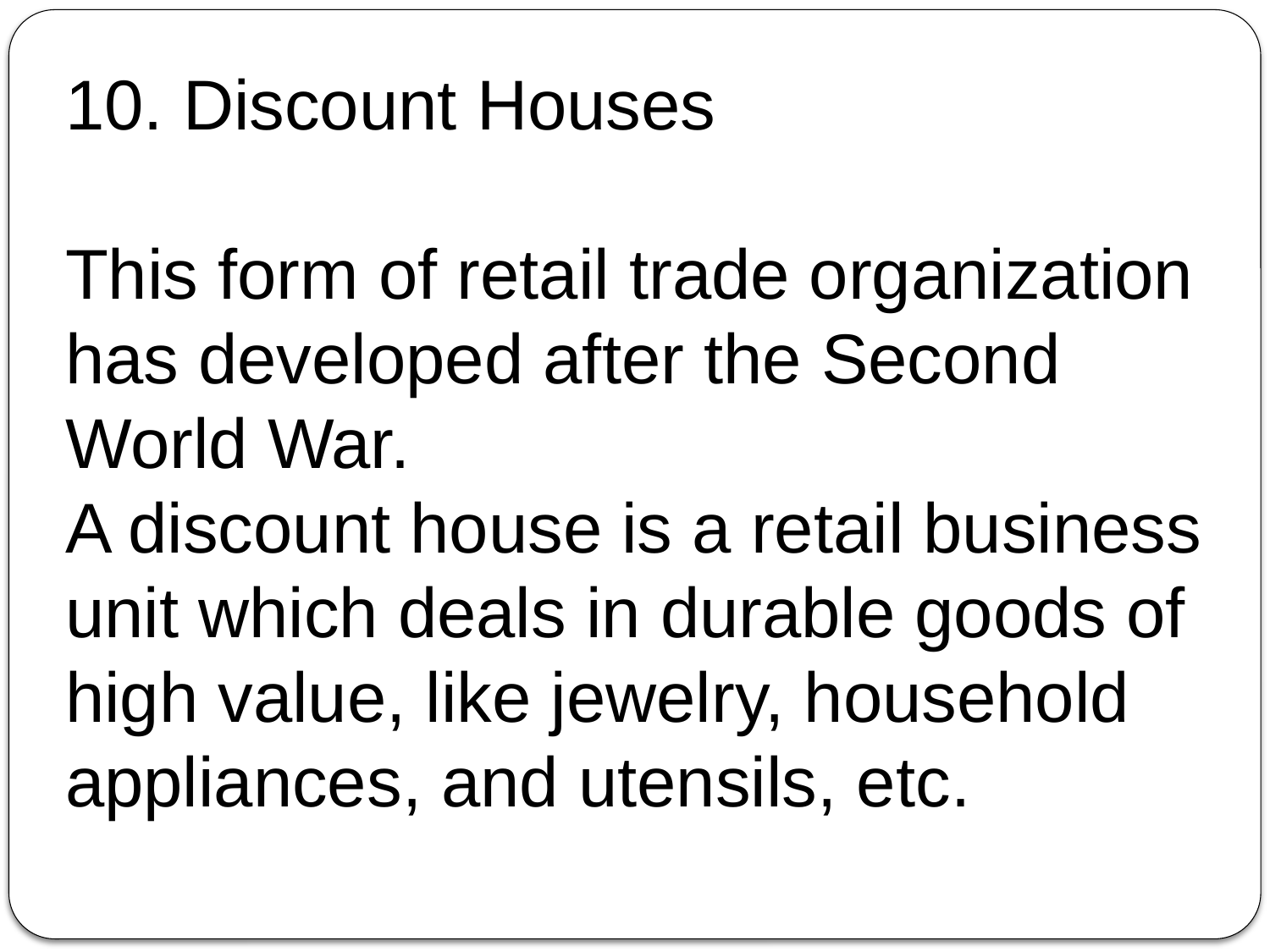

10. Discount Houses

This form of retail trade organization has developed after the Second World War.
A discount house is a retail business unit which deals in durable goods of high value, like jewelry, household appliances, and utensils, etc.